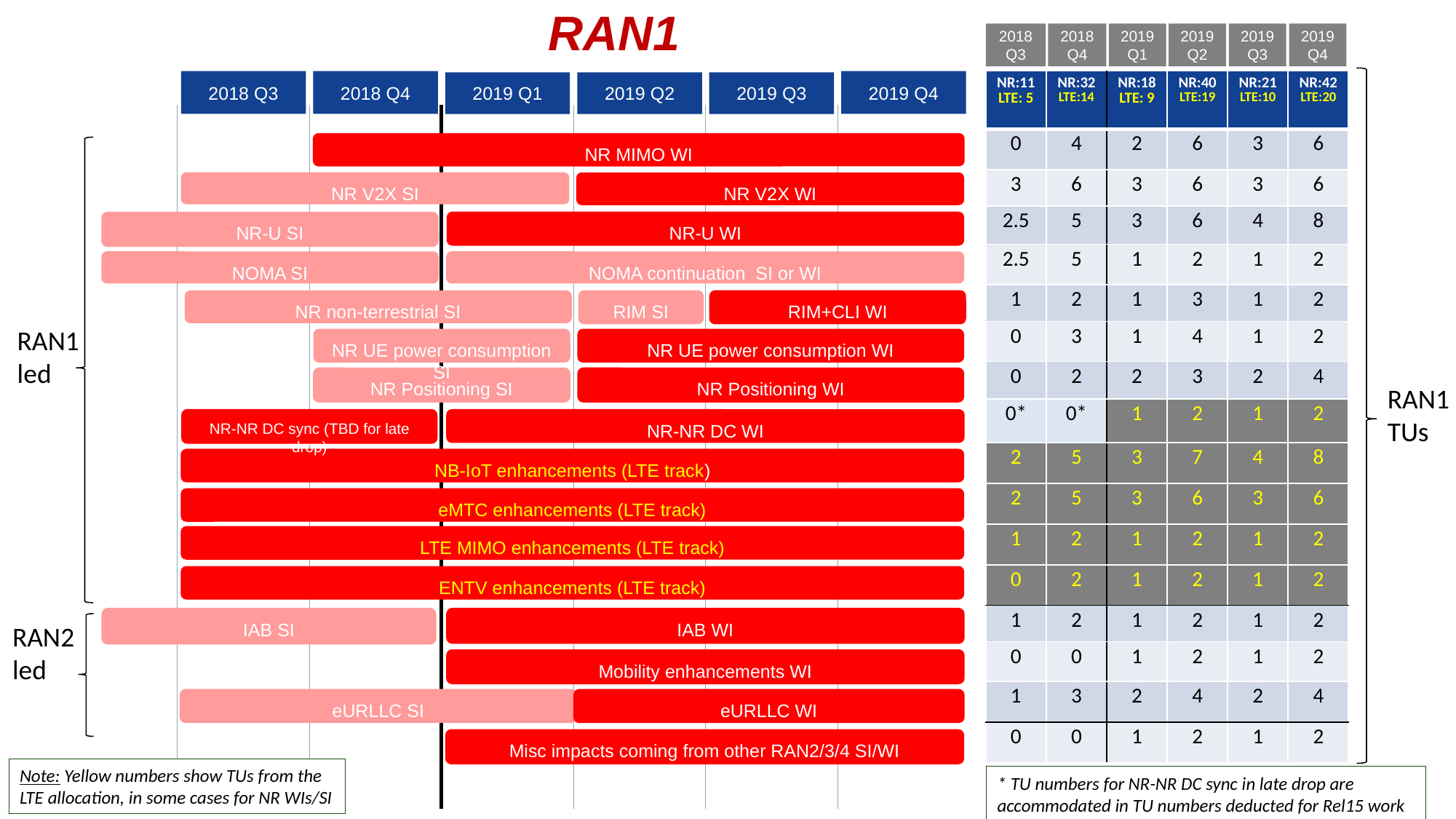

# RAN1
2018 Q3
2018 Q4
2019Q1
2019Q2
2019Q3
2019Q4

| NR:11 LTE: 5 | NR:32 LTE:14 | NR:18 LTE: 9 | NR:40 LTE:19 | NR:21 LTE:10 | NR:42 LTE:20 |
| --- | --- | --- | --- | --- | --- |
| 0 | 4 | 2 | 6 | 3 | 6 |
| 3 | 6 | 3 | 6 | 3 | 6 |
| 2.5 | 5 | 3 | 6 | 4 | 8 |
| 2.5 | 5 | 1 | 2 | 1 | 2 |
| 1 | 2 | 1 | 3 | 1 | 2 |
| 0 | 3 | 1 | 4 | 1 | 2 |
| 0 | 2 | 2 | 3 | 2 | 4 |
| 0\* | 0\* | 1 | 2 | 1 | 2 |
| 2 | 5 | 3 | 7 | 4 | 8 |
| 2 | 5 | 3 | 6 | 3 | 6 |
| 1 | 2 | 1 | 2 | 1 | 2 |
| 0 | 2 | 1 | 2 | 1 | 2 |
| 1 | 2 | 1 | 2 | 1 | 2 |
| 0 | 0 | 1 | 2 | 1 | 2 |
| 1 | 3 | 2 | 4 | 2 | 4 |
| 0 | 0 | 1 | 2 | 1 | 2 |
2018 Q4
2019 Q4
2018 Q3
2019 Q1
2019 Q2
2019 Q3
NR MIMO WI

NR V2X SI
NR V2X WI
NR-U WI
NR-U SI
NOMA SI
NOMA continuation  SI or WI
RIM SI
RIM+CLI WI
NR non-terrestrial SI
RAN1
led
NR UE power consumption SI
NR UE power consumption WI
NR Positioning SI
NR Positioning WI
RAN1
TUs
NR-NR DC sync (TBD for late drop)
NR-NR DC WI
NB-IoT enhancements (LTE track)
eMTC enhancements (LTE track)
LTE MIMO enhancements (LTE track)
ENTV enhancements (LTE track)
IAB WI
IAB SI

RAN2
led
Mobility enhancements WI
eURLLC SI
eURLLC WI
Misc impacts coming from other RAN2/3/4 SI/WI
Note: Yellow numbers show TUs from the LTE allocation, in some cases for NR WIs/SI
* TU numbers for NR-NR DC sync in late drop are accommodated in TU numbers deducted for Rel15 work